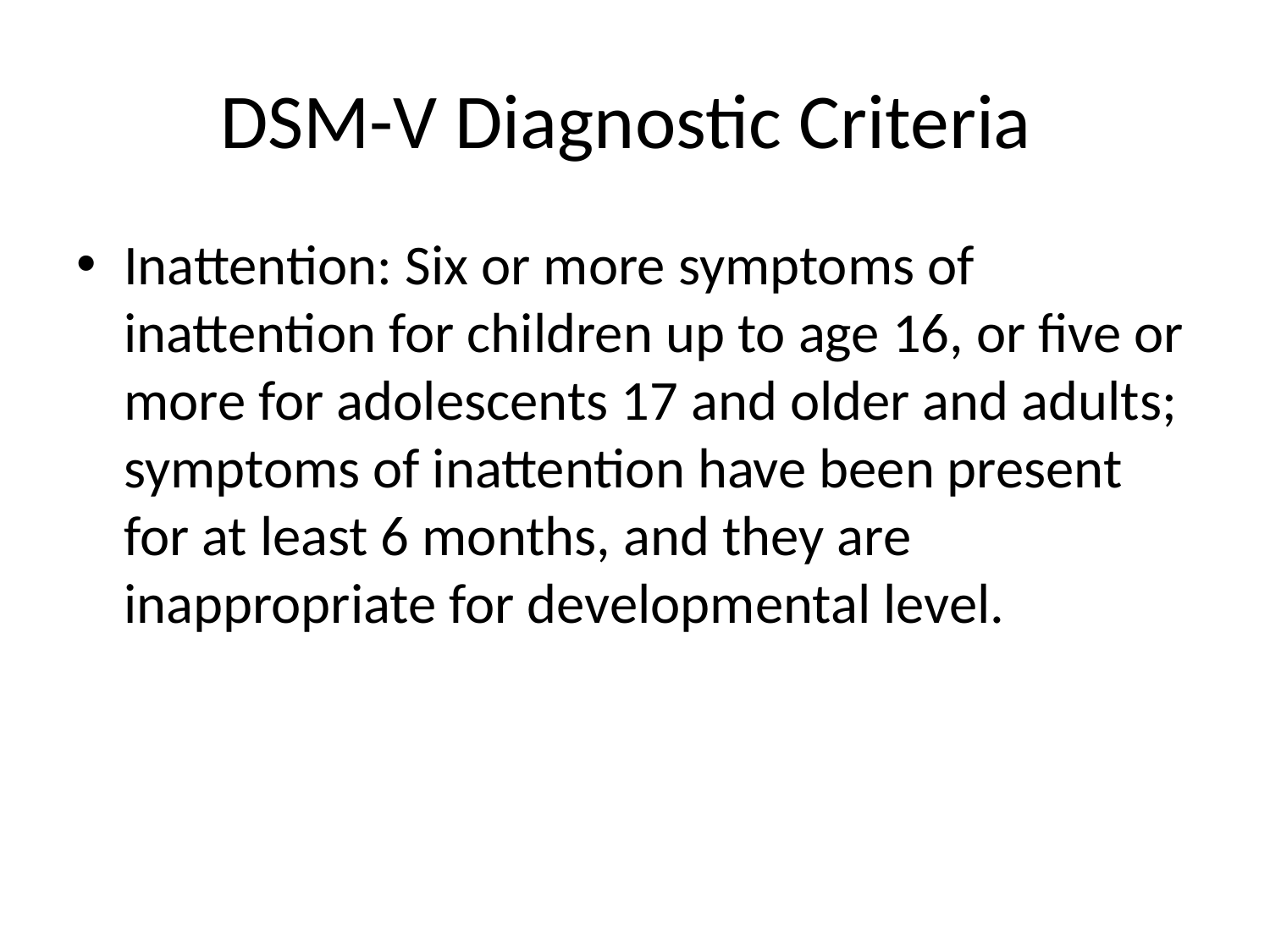

# DSM-V Diagnostic Criteria
Inattention: Six or more symptoms of inattention for children up to age 16, or five or more for adolescents 17 and older and adults; symptoms of inattention have been present for at least 6 months, and they are inappropriate for developmental level.